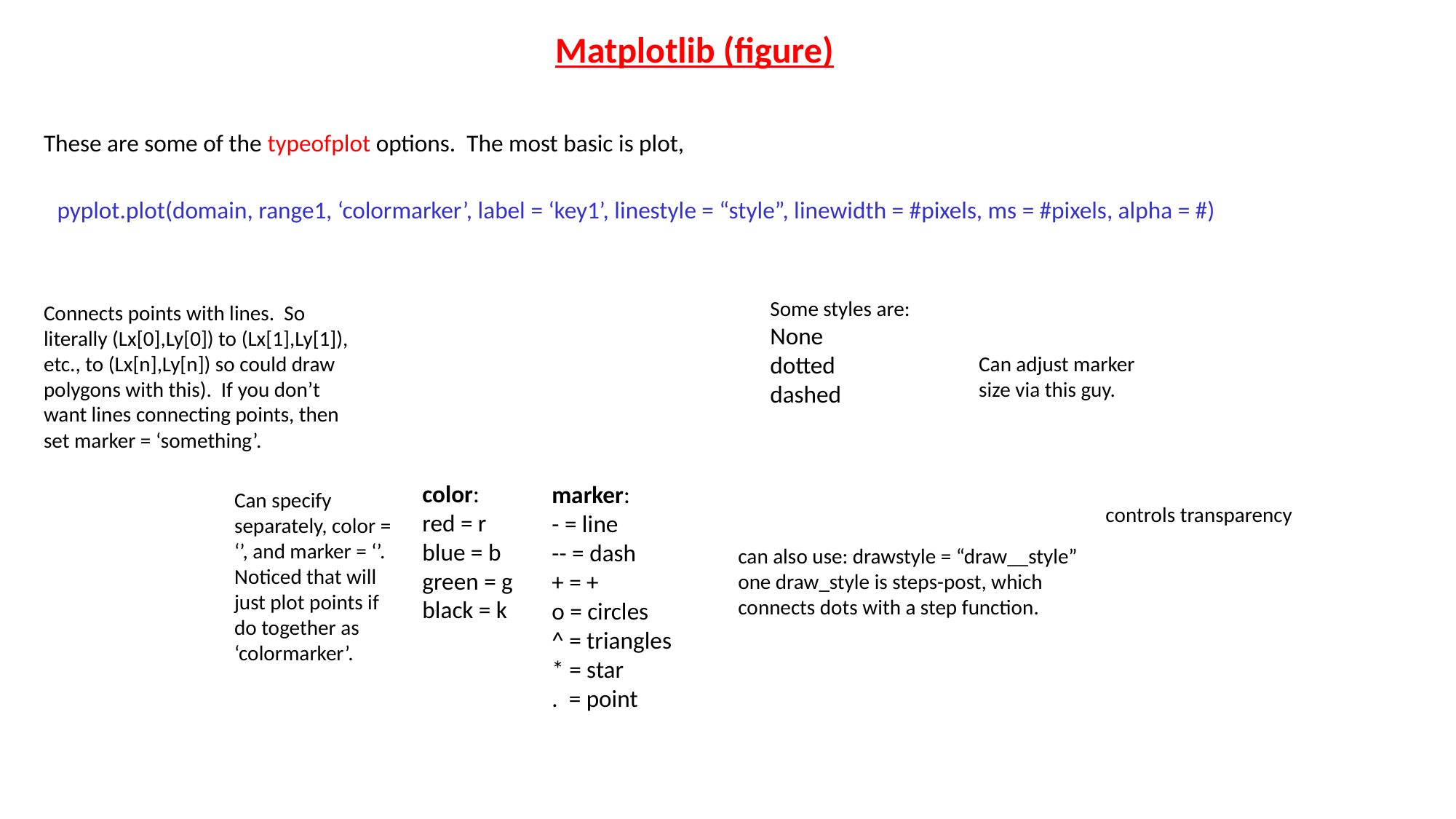

Matplotlib (figure)
These are some of the typeofplot options.  The most basic is plot,
pyplot.plot(domain, range1, ‘colormarker’, label = ‘key1’, linestyle = “style”, linewidth = #pixels, ms = #pixels, alpha = #)
Some styles are:
None
dotted
dashed
Connects points with lines.  So literally (Lx[0],Ly[0]) to (Lx[1],Ly[1]), etc., to (Lx[n],Ly[n]) so could draw polygons with this).  If you don’t want lines connecting points, then set marker = ‘something’.
Can adjust marker size via this guy.
color:
red = r
blue = b
green = g
black = k
marker:
- = line
-- = dash
+ = +
o = circles
^ = triangles
* = star
.  = point
Can specify separately, color = ‘’, and marker = ‘’.  Noticed that will just plot points if do together as ‘colormarker’.
controls transparency
can also use: drawstyle = “draw__style”
one draw_style is steps-post, which connects dots with a step function.